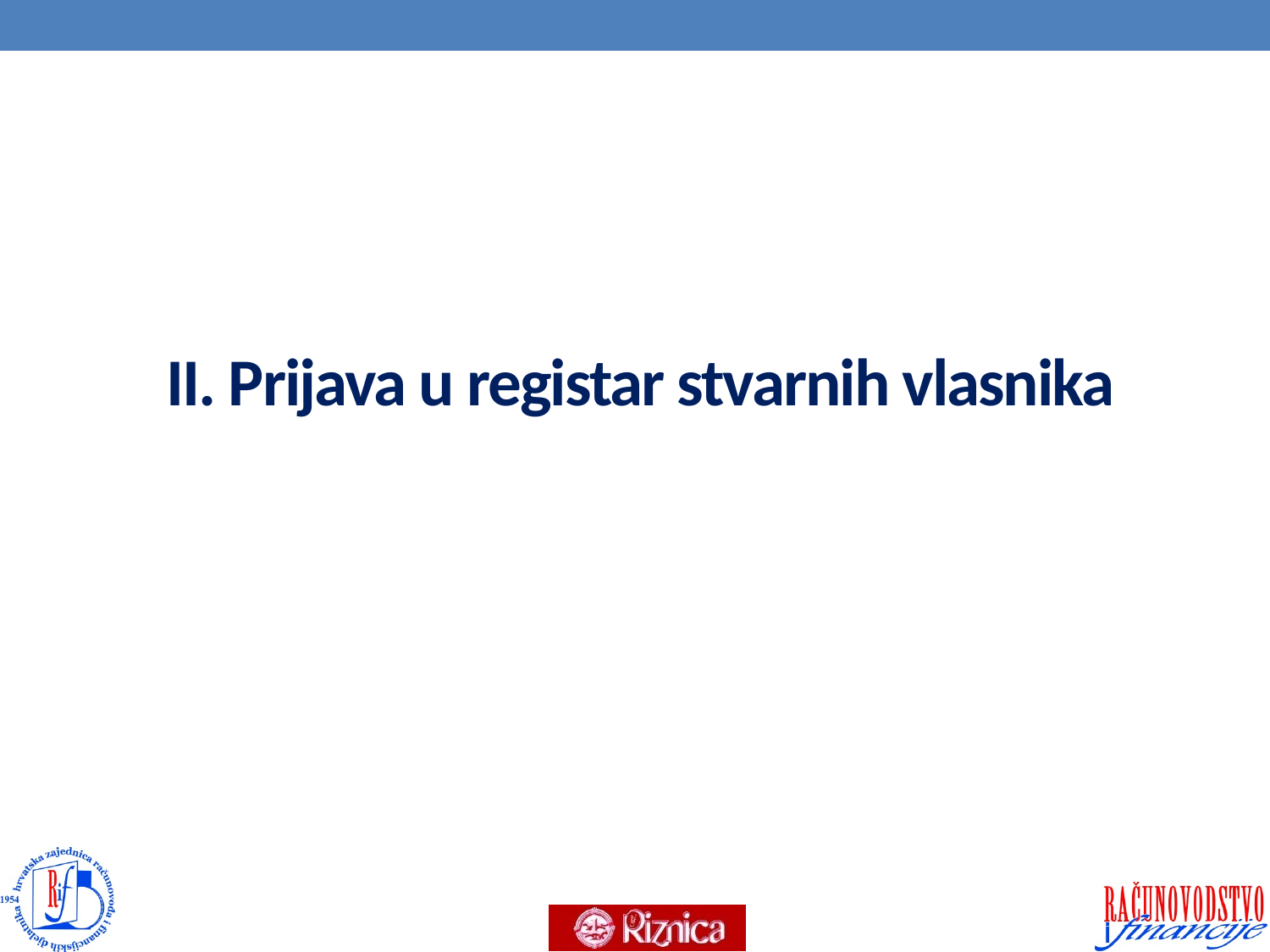

# II. Prijava u registar stvarnih vlasnika